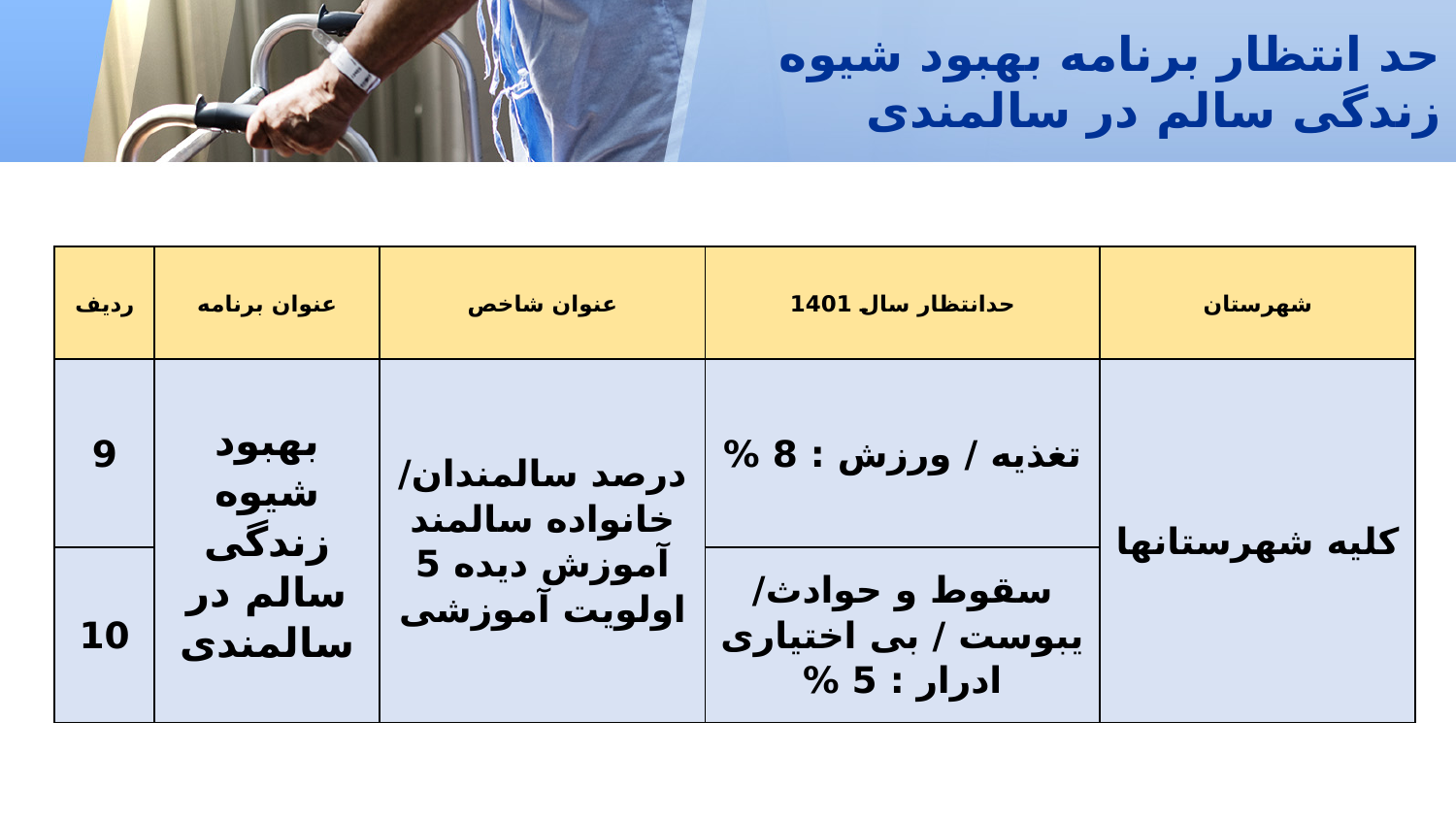

# حد انتظار برنامه بهبود شیوه زندگی سالم در سالمندی
| ردیف | عنوان برنامه | عنوان شاخص | حدانتظار سال 1401 | شهرستان |
| --- | --- | --- | --- | --- |
| 9 | بهبود شیوه زندگی سالم در سالمندی | درصد سالمندان/ خانواده سالمند آموزش دیده 5 اولویت آموزشی | تغذیه / ورزش : 8 % | کلیه شهرستانها |
| 10 |  |  | سقوط و حوادث/ یبوست / بی اختیاری ادرار : 5 % |  |